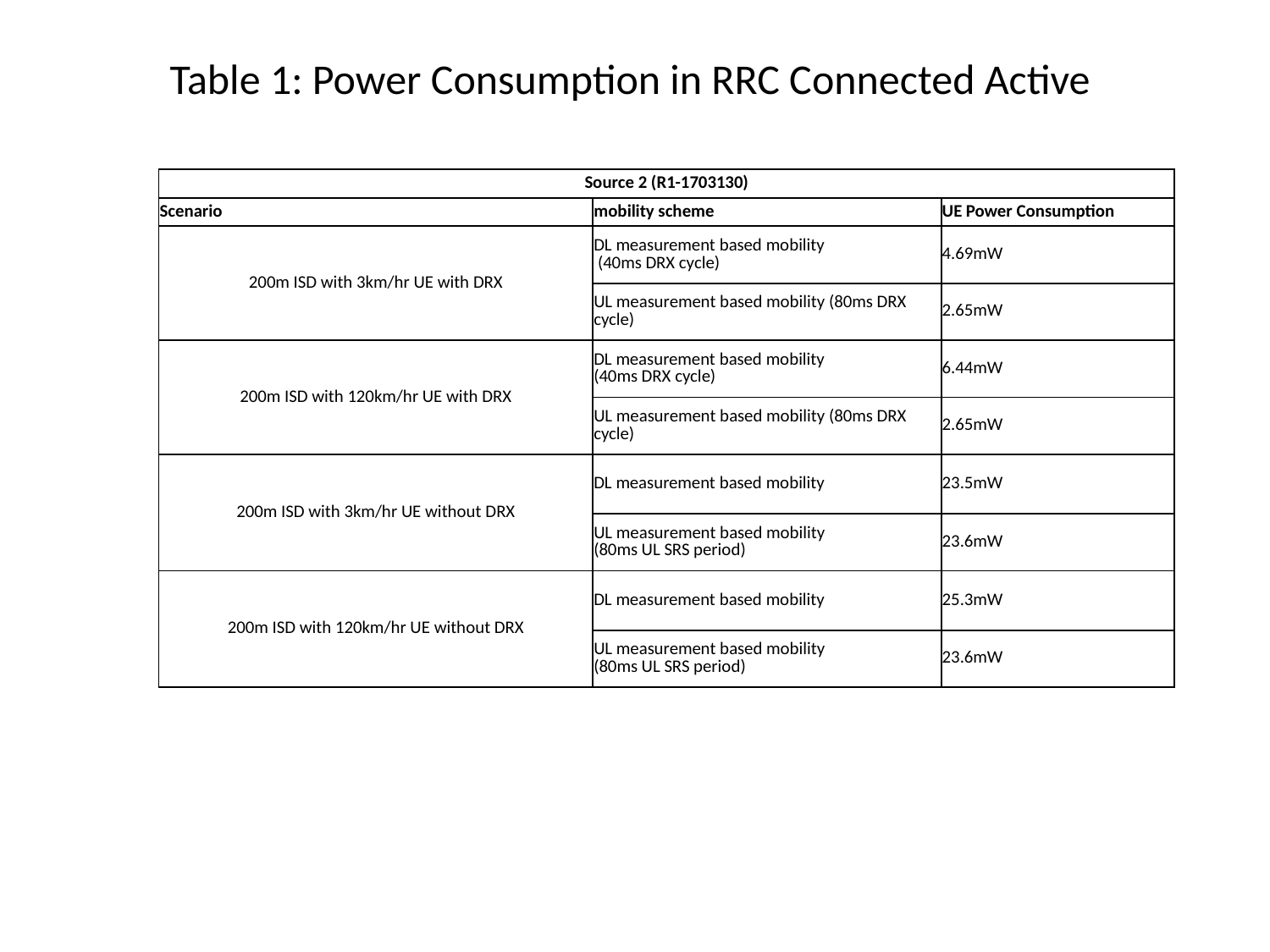

Table 1: Power Consumption in RRC Connected Active
| Source 2 (R1-1703130) |  |  |
| --- | --- | --- |
| Scenario | mobility scheme | UE Power Consumption |
| 200m ISD with 3km/hr UE with DRX | DL measurement based mobility (40ms DRX cycle) | 4.69mW |
|  | UL measurement based mobility (80ms DRX cycle) | 2.65mW |
| 200m ISD with 120km/hr UE with DRX | DL measurement based mobility (40ms DRX cycle) | 6.44mW |
|  | UL measurement based mobility (80ms DRX cycle) | 2.65mW |
| 200m ISD with 3km/hr UE without DRX | DL measurement based mobility | 23.5mW |
|  | UL measurement based mobility (80ms UL SRS period) | 23.6mW |
| 200m ISD with 120km/hr UE without DRX | DL measurement based mobility | 25.3mW |
|  | UL measurement based mobility (80ms UL SRS period) | 23.6mW |